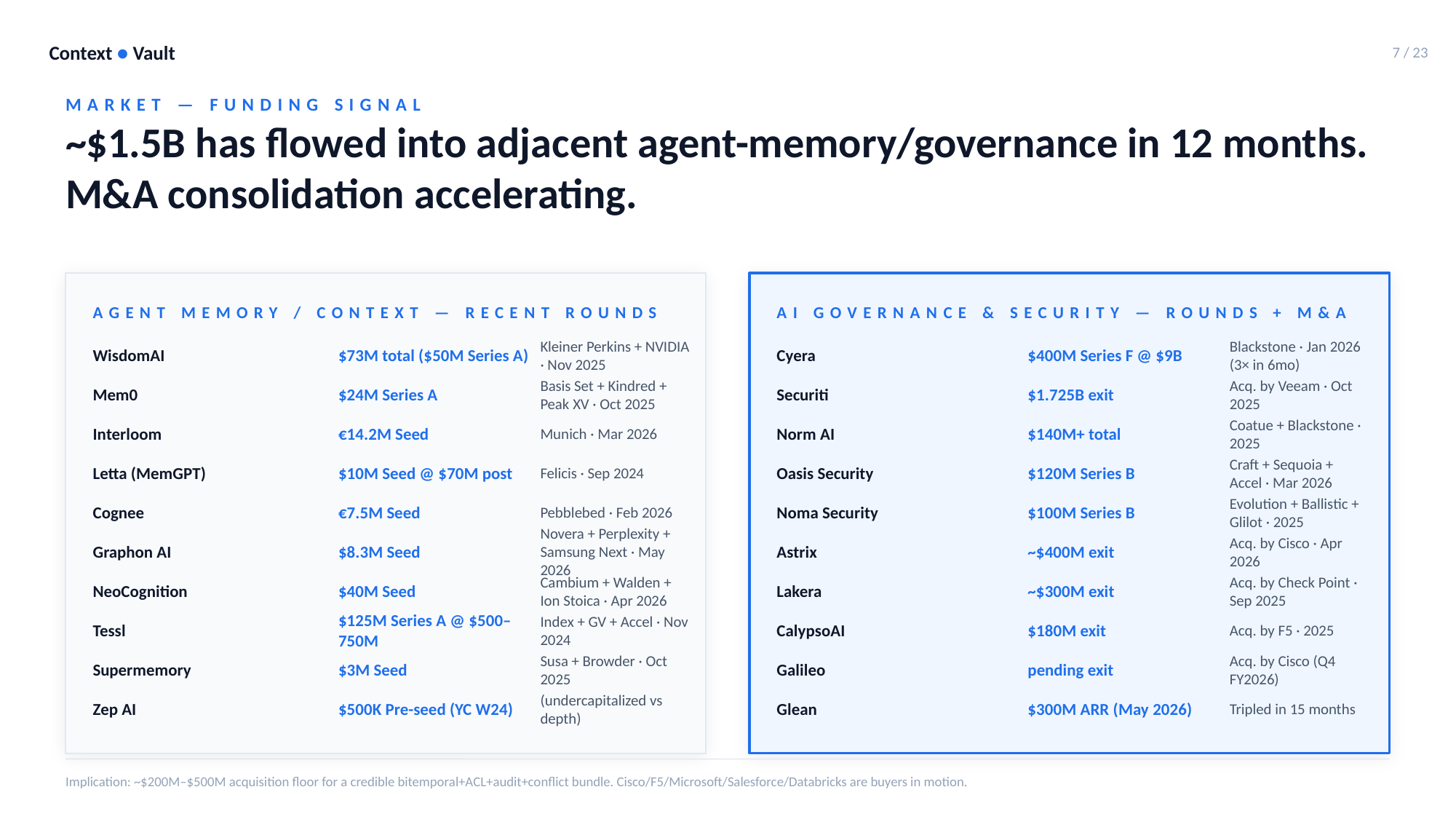

Context ● Vault
7 / 23
MARKET — FUNDING SIGNAL
~$1.5B has flowed into adjacent agent-memory/governance in 12 months. M&A consolidation accelerating.

AGENT MEMORY / CONTEXT — RECENT ROUNDS
AI GOVERNANCE & SECURITY — ROUNDS + M&A
WisdomAI
$73M total ($50M Series A)
Kleiner Perkins + NVIDIA · Nov 2025
Cyera
$400M Series F @ $9B
Blackstone · Jan 2026 (3× in 6mo)
Mem0
$24M Series A
Basis Set + Kindred + Peak XV · Oct 2025
Securiti
$1.725B exit
Acq. by Veeam · Oct 2025
Interloom
€14.2M Seed
Munich · Mar 2026
Norm AI
$140M+ total
Coatue + Blackstone · 2025
Letta (MemGPT)
$10M Seed @ $70M post
Felicis · Sep 2024
Oasis Security
$120M Series B
Craft + Sequoia + Accel · Mar 2026
Cognee
€7.5M Seed
Pebblebed · Feb 2026
Noma Security
$100M Series B
Evolution + Ballistic + Glilot · 2025
Graphon AI
$8.3M Seed
Novera + Perplexity + Samsung Next · May 2026
Astrix
~$400M exit
Acq. by Cisco · Apr 2026
NeoCognition
$40M Seed
Cambium + Walden + Ion Stoica · Apr 2026
Lakera
~$300M exit
Acq. by Check Point · Sep 2025
Tessl
$125M Series A @ $500–750M
Index + GV + Accel · Nov 2024
CalypsoAI
$180M exit
Acq. by F5 · 2025
Supermemory
$3M Seed
Susa + Browder · Oct 2025
Galileo
pending exit
Acq. by Cisco (Q4 FY2026)
Zep AI
$500K Pre-seed (YC W24)
(undercapitalized vs depth)
Glean
$300M ARR (May 2026)
Tripled in 15 months

Implication: ~$200M–$500M acquisition floor for a credible bitemporal+ACL+audit+conflict bundle. Cisco/F5/Microsoft/Salesforce/Databricks are buyers in motion.